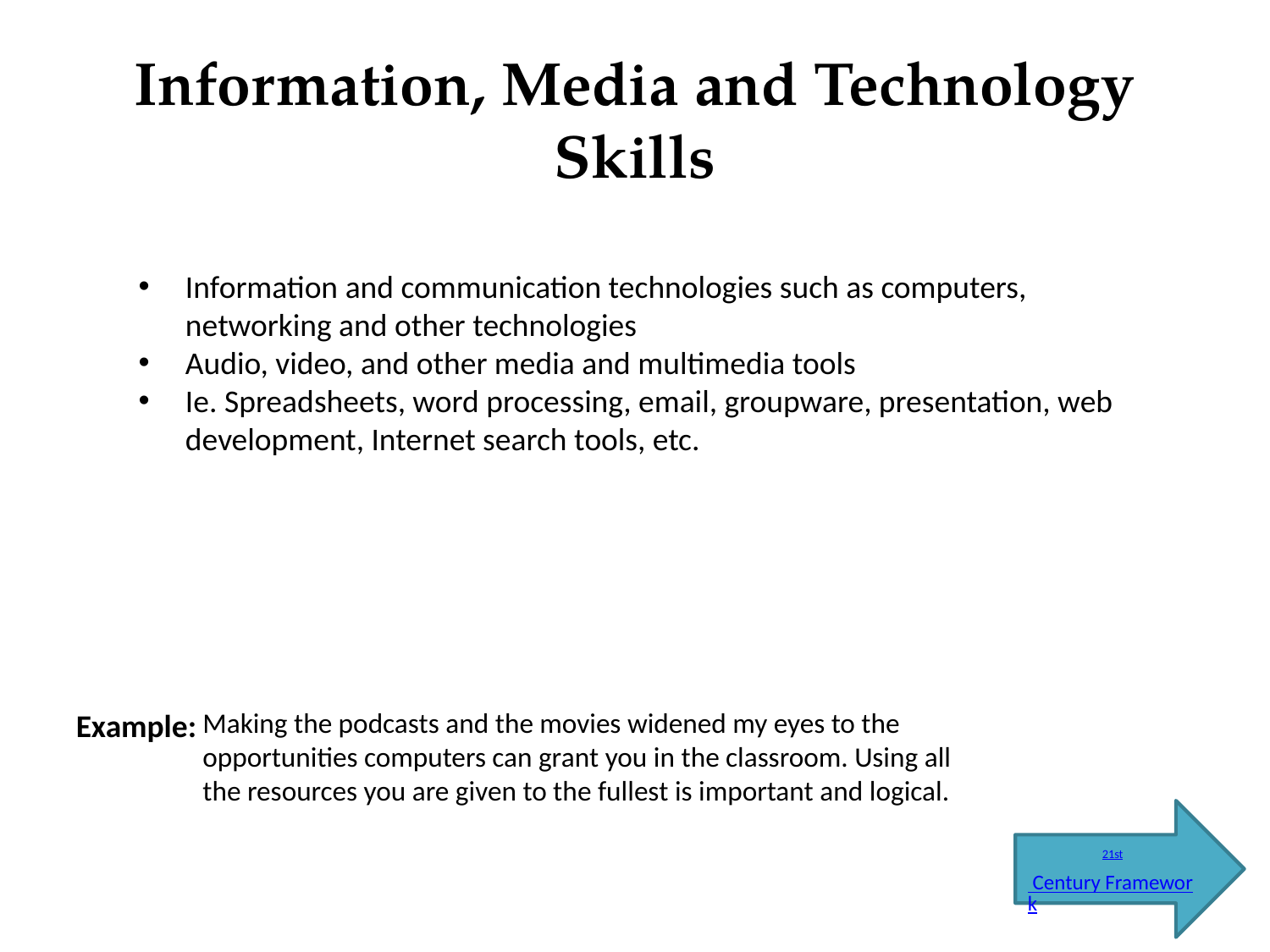

# Information, Media and Technology Skills
Information and communication technologies such as computers, networking and other technologies
Audio, video, and other media and multimedia tools
Ie. Spreadsheets, word processing, email, groupware, presentation, web development, Internet search tools, etc.
Example:
Making the podcasts and the movies widened my eyes to the opportunities computers can grant you in the classroom. Using all the resources you are given to the fullest is important and logical.
21st Century Framework